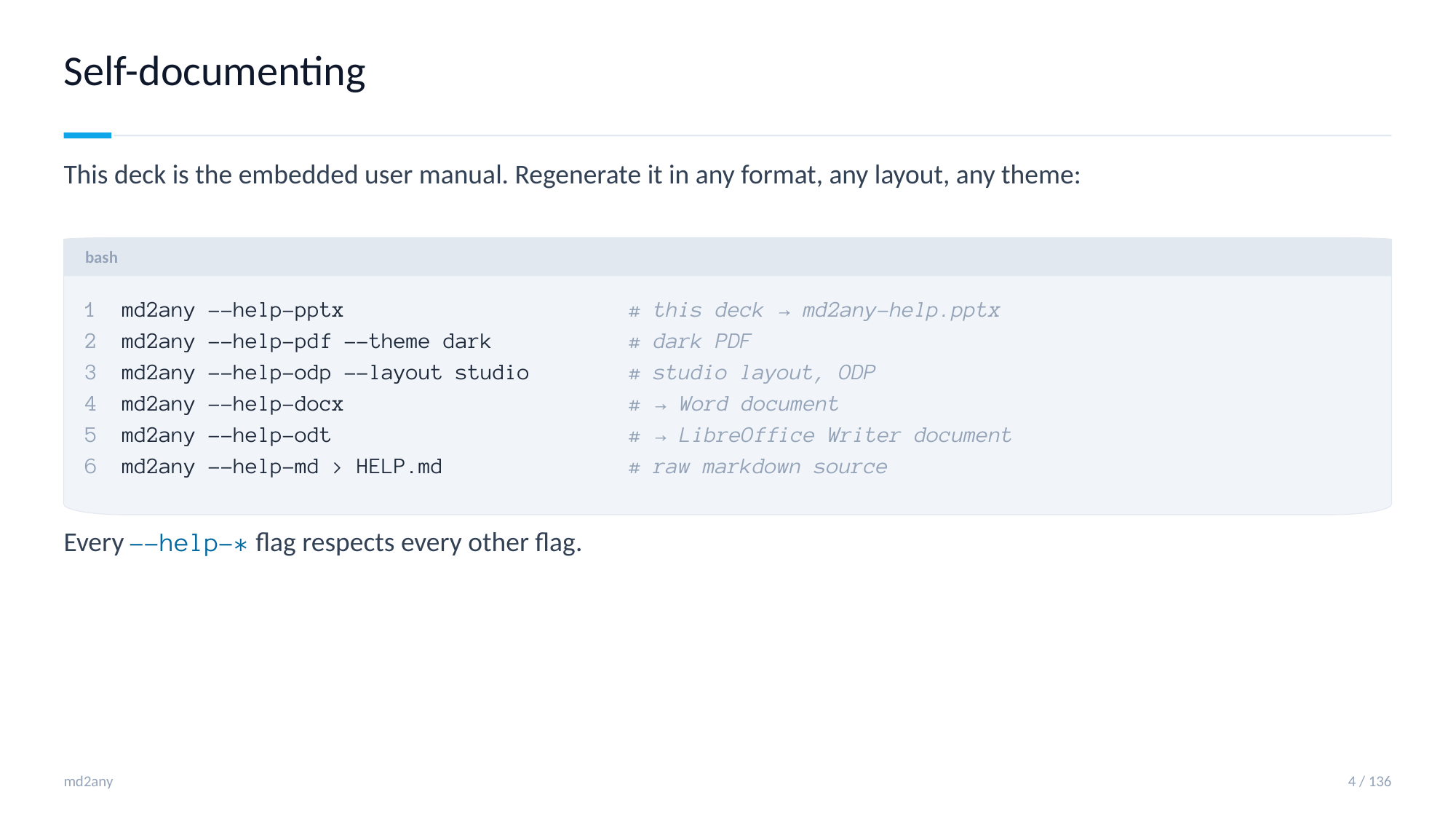

Self-documenting

This deck is the embedded user manual. Regenerate it in any format, any layout, any theme:
bash
1  md2any --help-pptx                       # this deck → md2any-help.pptx
2  md2any --help-pdf --theme dark           # dark PDF
3  md2any --help-odp --layout studio        # studio layout, ODP
4  md2any --help-docx                       # → Word document
5  md2any --help-odt                        # → LibreOffice Writer document
6  md2any --help-md > HELP.md               # raw markdown source
Every --help-* flag respects every other flag.
md2any
4 / 136